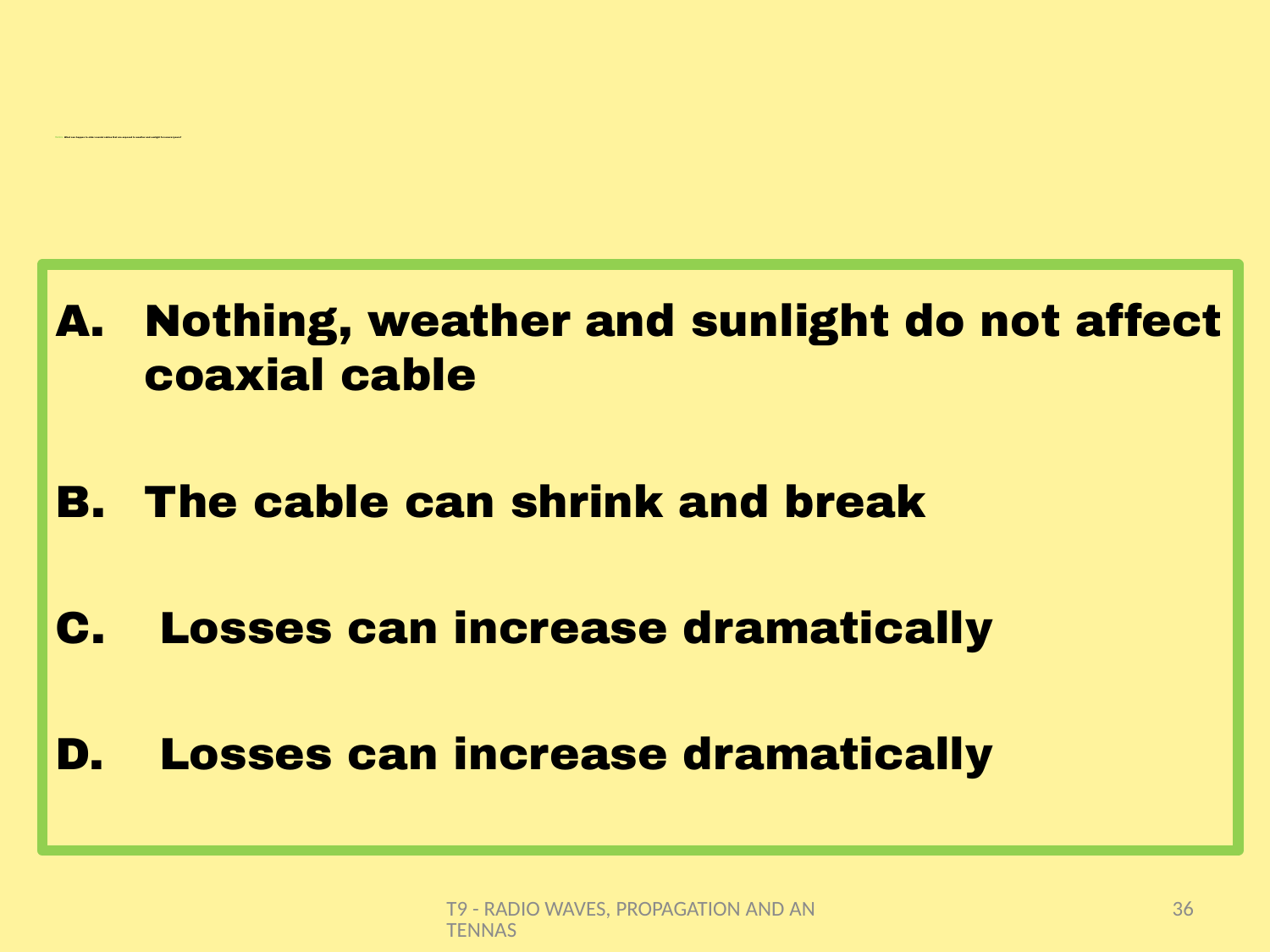

# T9C09 - What can happen to older coaxial cables that are exposed to weather and sunlight for several years?

Nothing, weather and sunlight do not affect coaxial cable

The cable can shrink and break

 Losses can increase dramatically

 Losses can increase dramatically

T9 - RADIO WAVES, PROPAGATION AND ANTENNAS
36